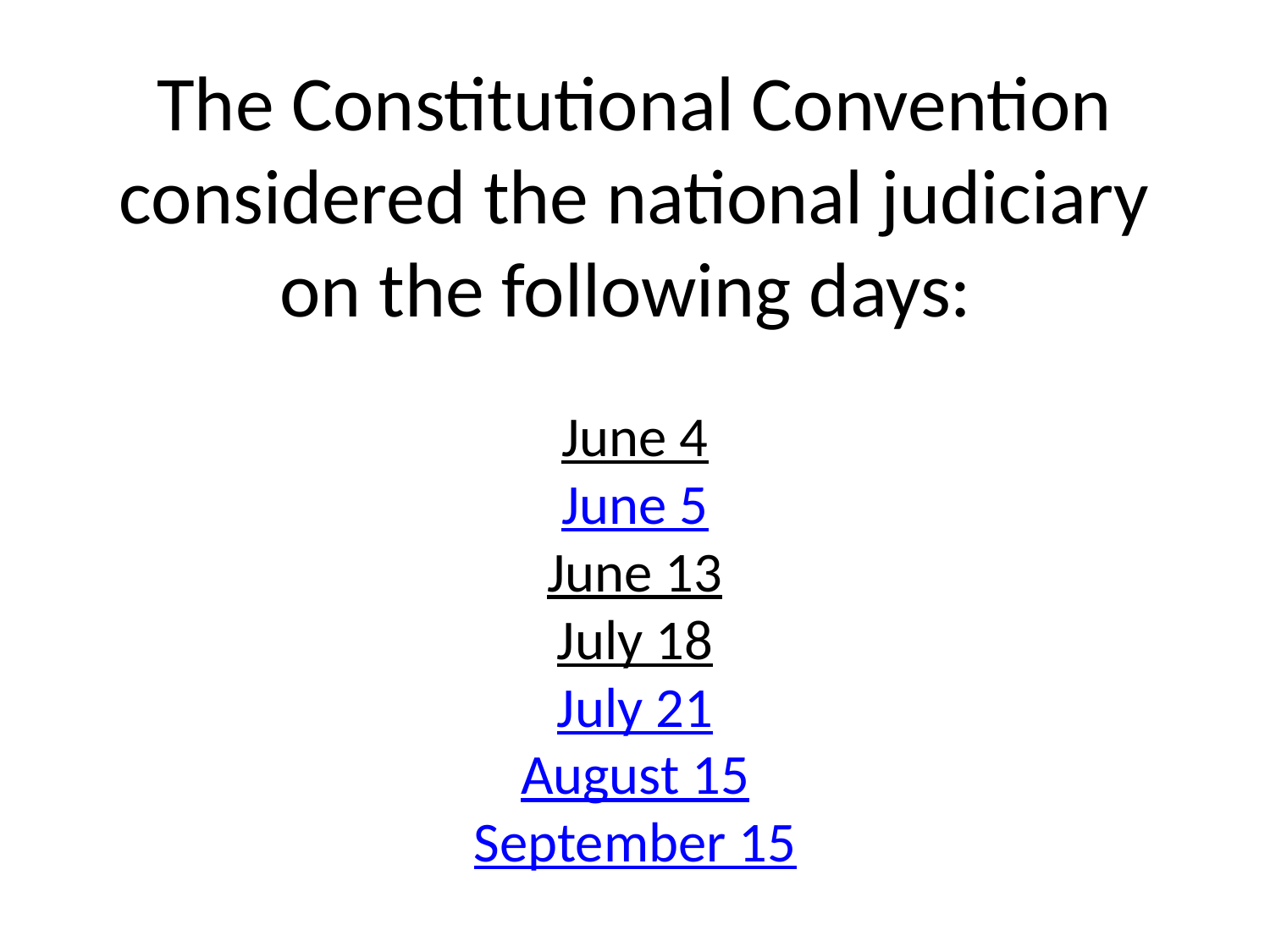

# The Constitutional Convention considered the national judiciary on the following days: June 4 June 5 June 13 July 18 July 21 August 15 September 15